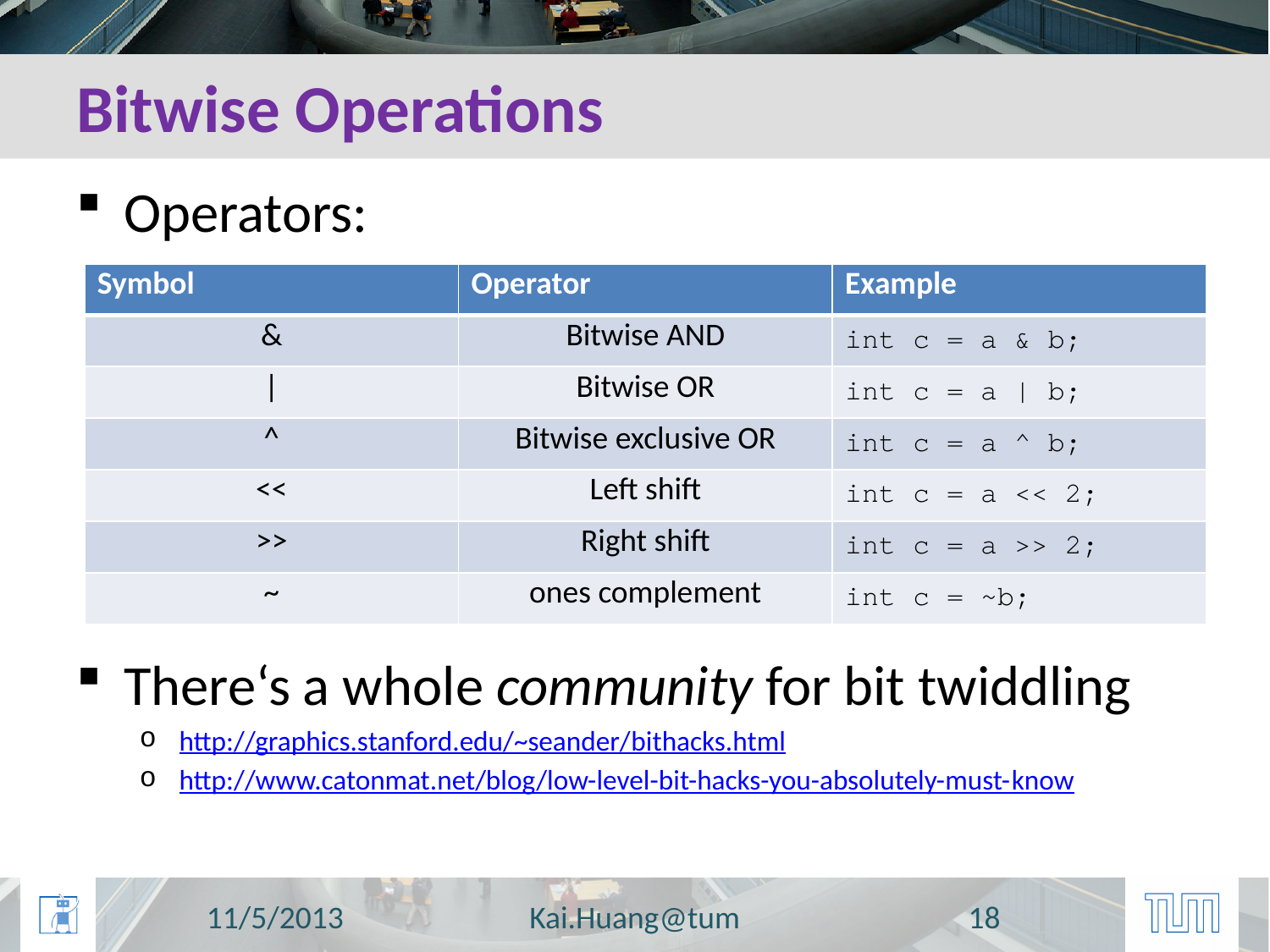

# Bitwise Operations
Operators:

There‘s a whole community for bit twiddling
http://graphics.stanford.edu/~seander/bithacks.html
http://www.catonmat.net/blog/low-level-bit-hacks-you-absolutely-must-know

| Symbol | Operator | Example |
| --- | --- | --- |
| & | Bitwise AND | int c = a & b; |
| | | Bitwise OR | int c = a | b; |
| ^ | Bitwise exclusive OR | int c = a ^ b; |
| << | Left shift | int c = a << 2; |
| >> | Right shift | int c = a >> 2; |
| ~ | ones complement | int c = ~b; |
11/5/2013
Kai.Huang@tum
18